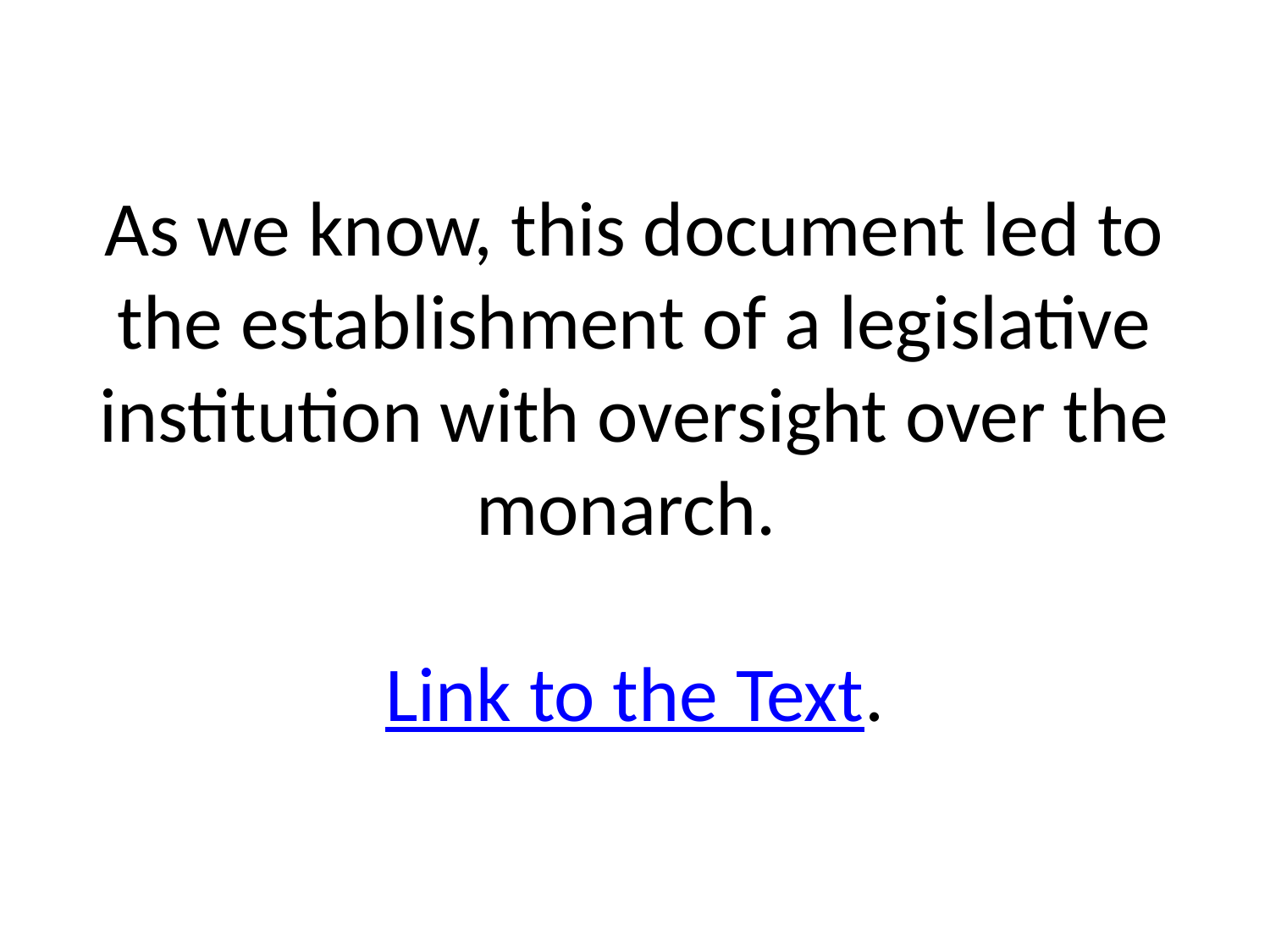

# As we know, this document led to the establishment of a legislative institution with oversight over the monarch. Link to the Text.